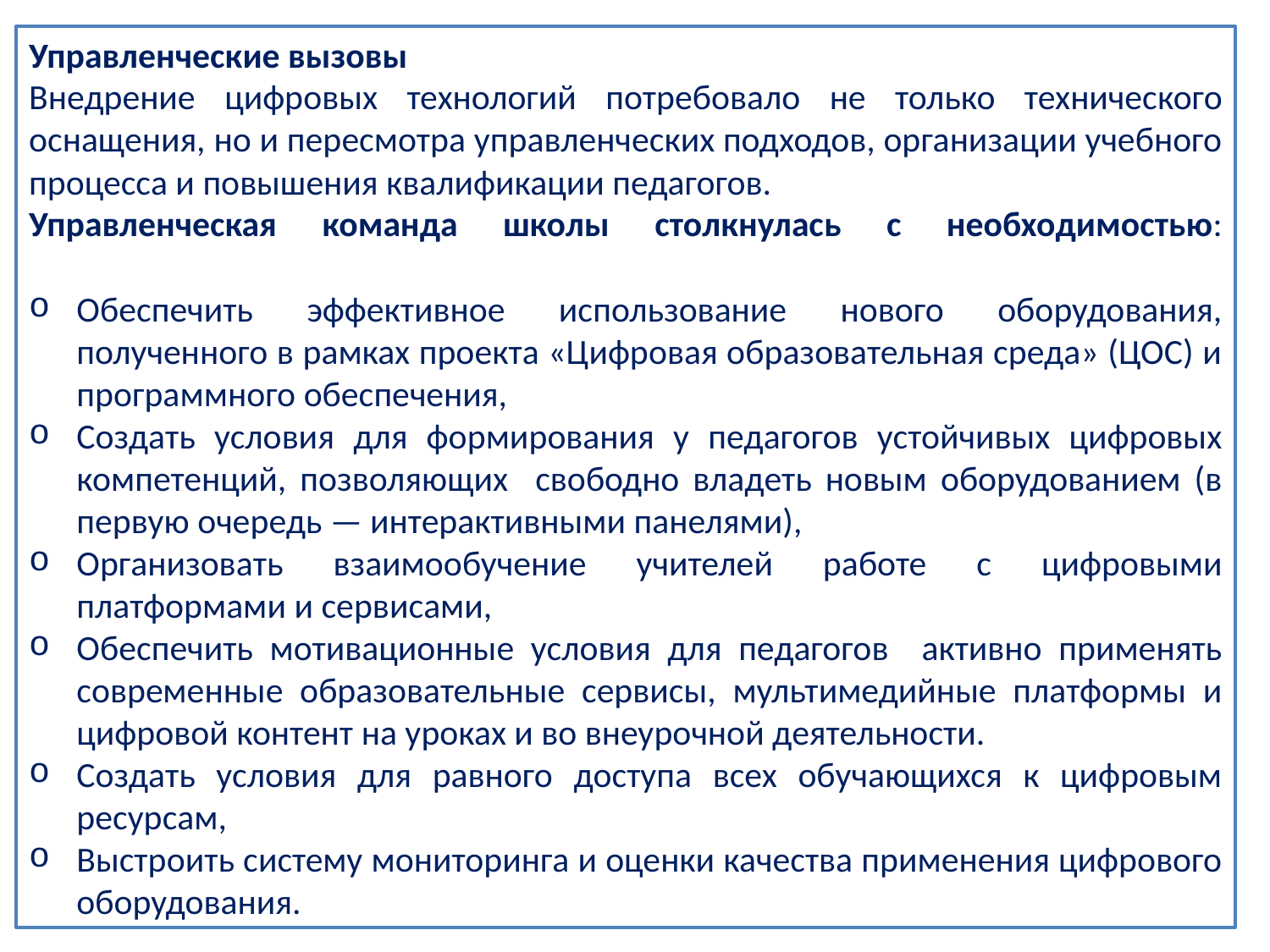

Управленческие вызовы
Внедрение цифровых технологий потребовало не только технического оснащения, но и пересмотра управленческих подходов, организации учебного процесса и повышения квалификации педагогов.
Управленческая команда школы столкнулась с необходимостью:
Обеспечить эффективное использование нового оборудования, полученного в рамках проекта «Цифровая образовательная среда» (ЦОС) и программного обеспечения,
Создать условия для формирования у педагогов устойчивых цифровых компетенций, позволяющих  свободно владеть новым оборудованием (в первую очередь — интерактивными панелями),
Организовать взаимообучение учителей работе с цифровыми платформами и сервисами,
Обеспечить мотивационные условия для педагогов  активно применять современные образовательные сервисы, мультимедийные платформы и цифровой контент на уроках и во внеурочной деятельности.
Создать условия для равного доступа всех обучающихся к цифровым ресурсам,
Выстроить систему мониторинга и оценки качества применения цифрового оборудования.